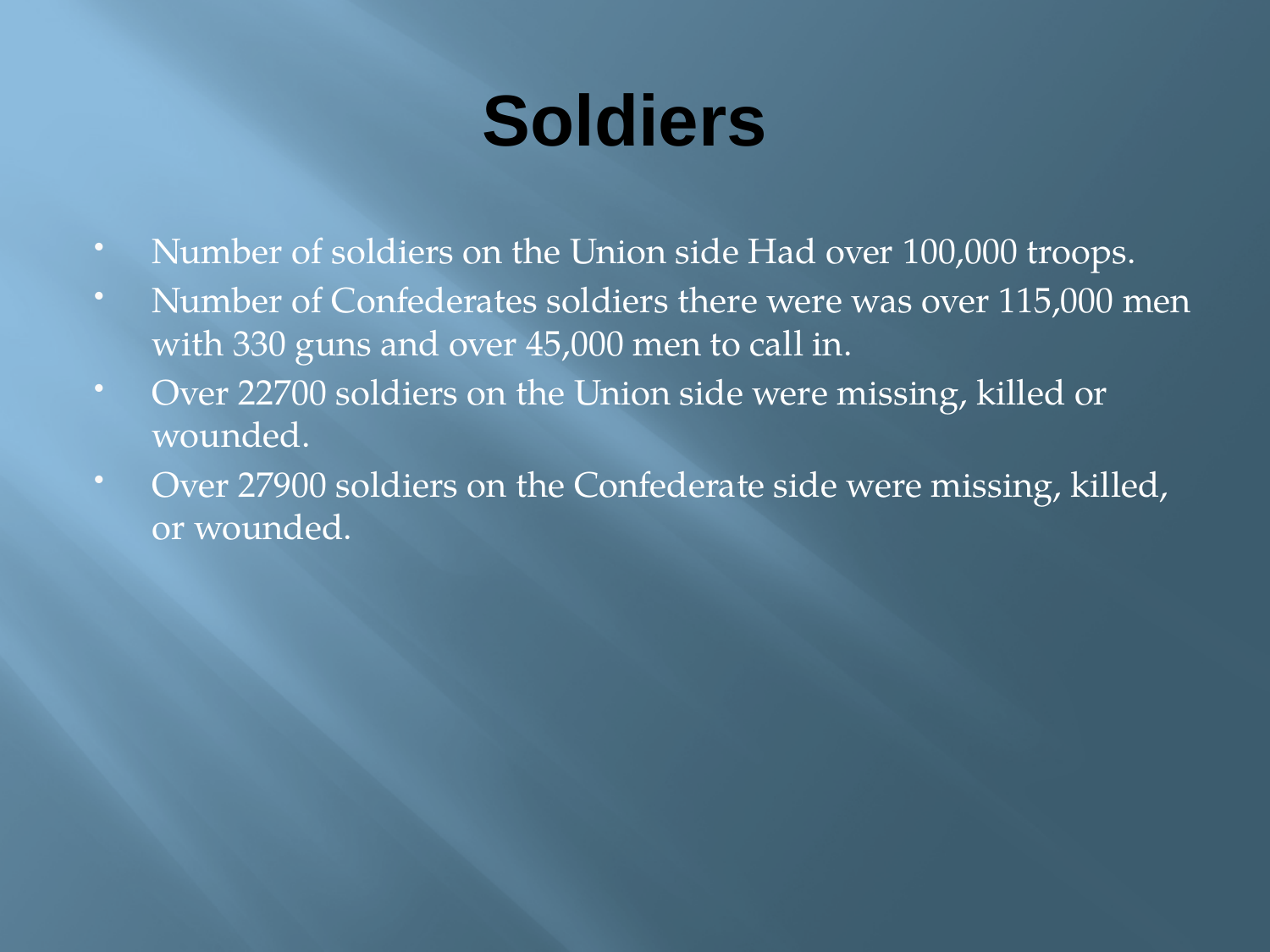

# Soldiers
Number of soldiers on the Union side Had over 100,000 troops.
Number of Confederates soldiers there were was over 115,000 men with 330 guns and over 45,000 men to call in.
Over 22700 soldiers on the Union side were missing, killed or wounded.
Over 27900 soldiers on the Confederate side were missing, killed, or wounded.